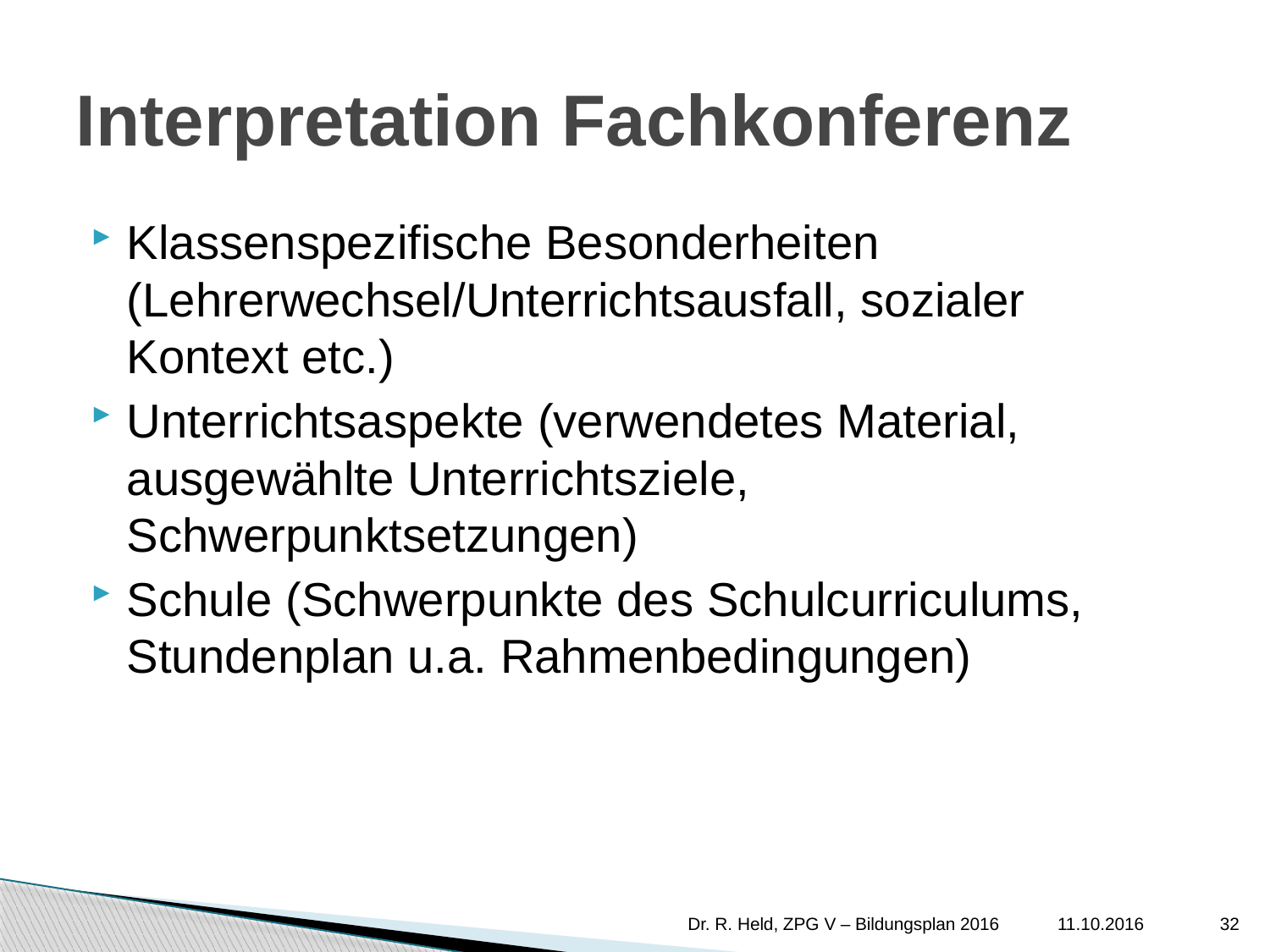

# Interpretation Fachkonferenz
Klassenspezifische Besonderheiten (Lehrerwechsel/Unterrichtsausfall, sozialer Kontext etc.)
Unterrichtsaspekte (verwendetes Material, ausgewählte Unterrichtsziele, Schwerpunktsetzungen)
Schule (Schwerpunkte des Schulcurriculums, Stundenplan u.a. Rahmenbedingungen)

11.10.2016
32
Dr. R. Held, ZPG V – Bildungsplan 2016